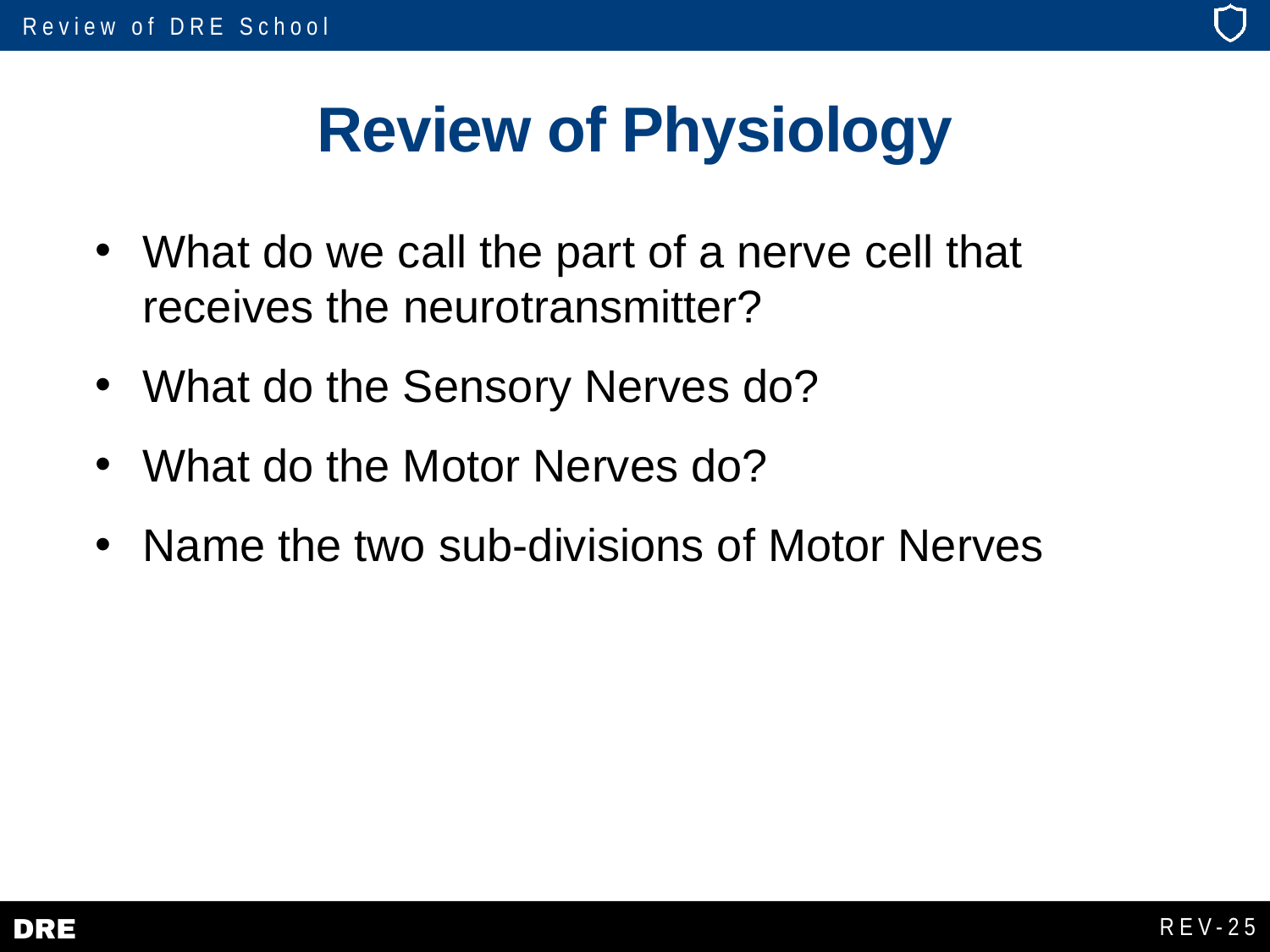

# Review of Physiology
What do we call the part of a nerve cell that receives the neurotransmitter?
What do the Sensory Nerves do?
What do the Motor Nerves do?
Name the two sub-divisions of Motor Nerves

REV-25